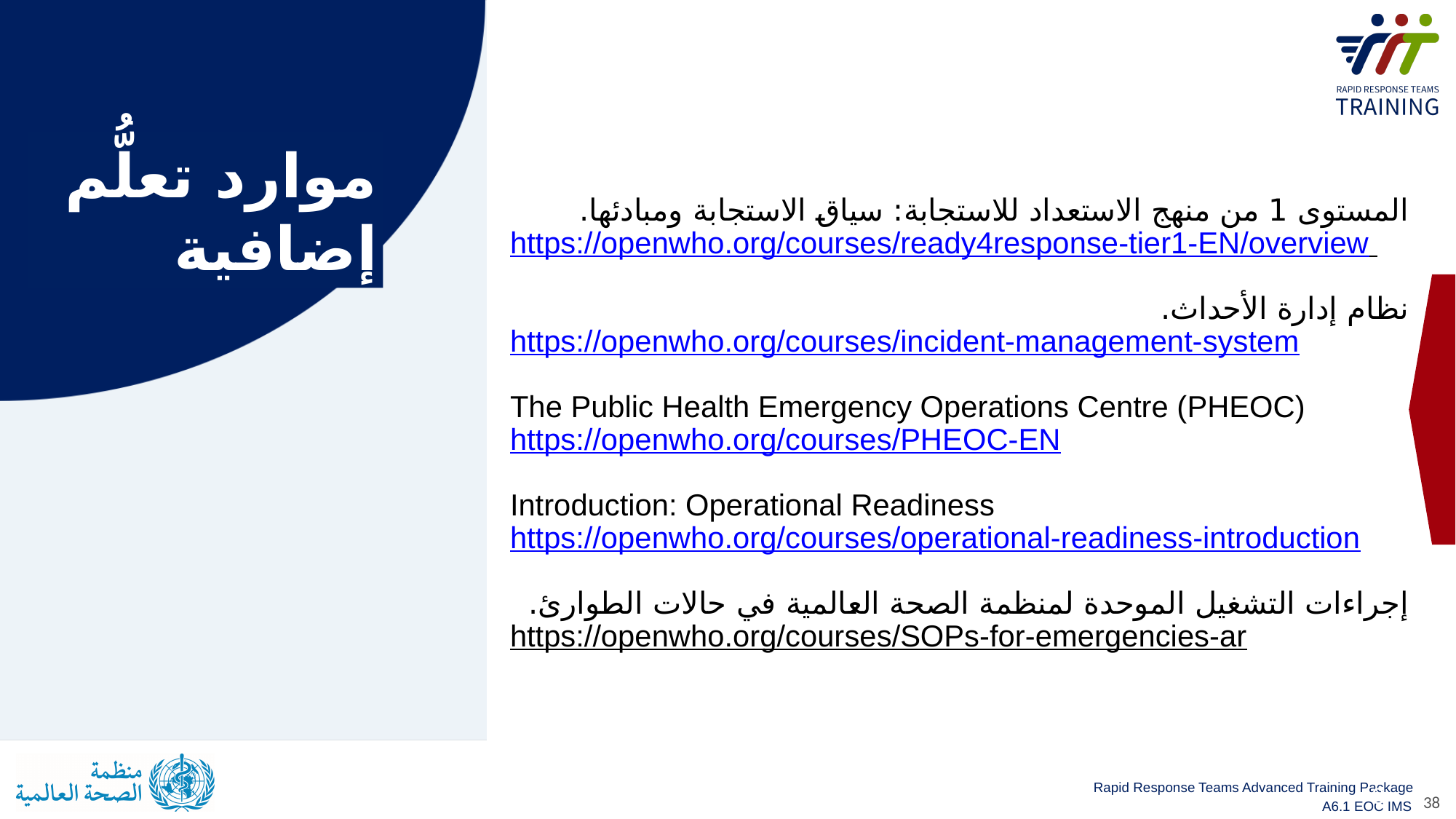

موارد تعلُّم إضافية
المستوى 1 من منهج الاستعداد للاستجابة: سياق الاستجابة ومبادئها.
https://openwho.org/courses/ready4response-tier1-EN/overview

نظام إدارة الأحداث.
https://openwho.org/courses/incident-management-system

The Public Health Emergency Operations Centre (PHEOC)
https://openwho.org/courses/PHEOC-EN

Introduction: Operational Readiness
https://openwho.org/courses/operational-readiness-introduction

إجراءات التشغيل الموحدة لمنظمة الصحة العالمية في حالات الطوارئ.
https://openwho.org/courses/SOPs-for-emergencies-ar
38